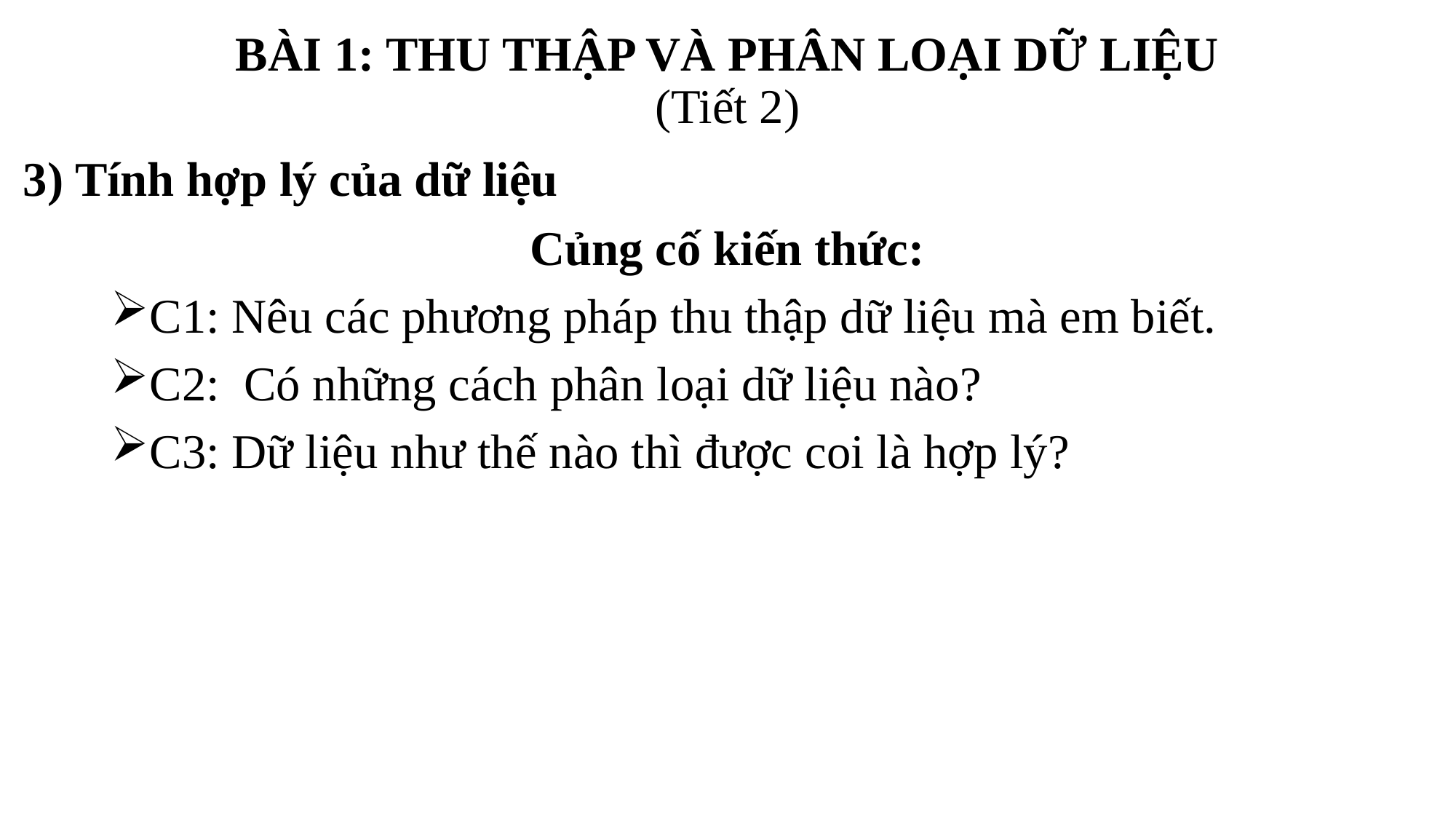

BÀI 1: THU THẬP VÀ PHÂN LOẠI DỮ LIỆU
(Tiết 2)
3) Tính hợp lý của dữ liệu
Củng cố kiến thức:
C1: Nêu các phương pháp thu thập dữ liệu mà em biết.
C2:  Có những cách phân loại dữ liệu nào?
C3: Dữ liệu như thế nào thì được coi là hợp lý?